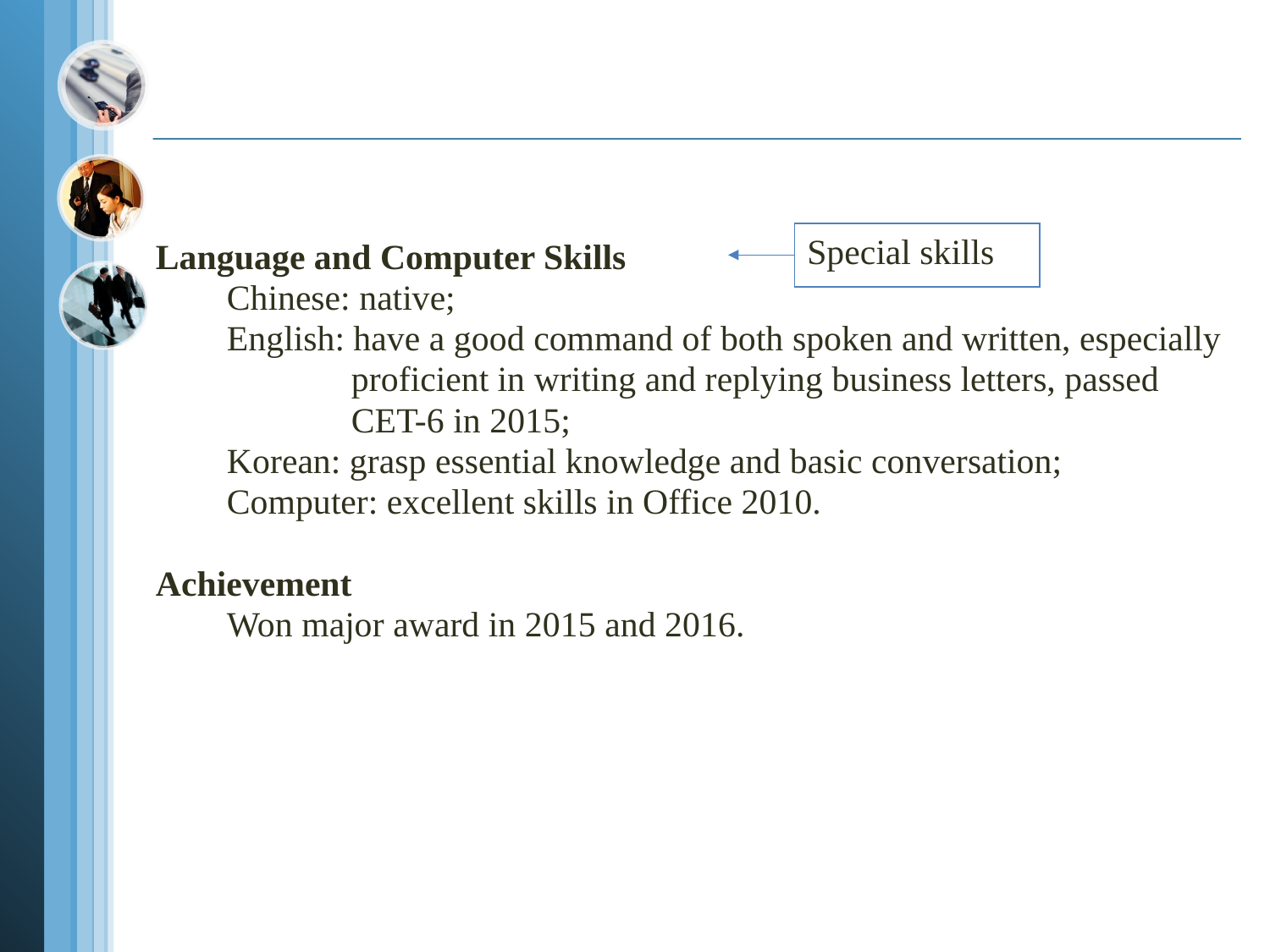

Special skills
Language and Computer Skills
        Chinese: native;
        English: have a good command of both spoken and written, especially
                      proficient in writing and replying business letters, passed
                      CET-6 in 2015;
        Korean: grasp essential knowledge and basic conversation;
        Computer: excellent skills in Office 2010.

Achievement
        Won major award in 2015 and 2016.